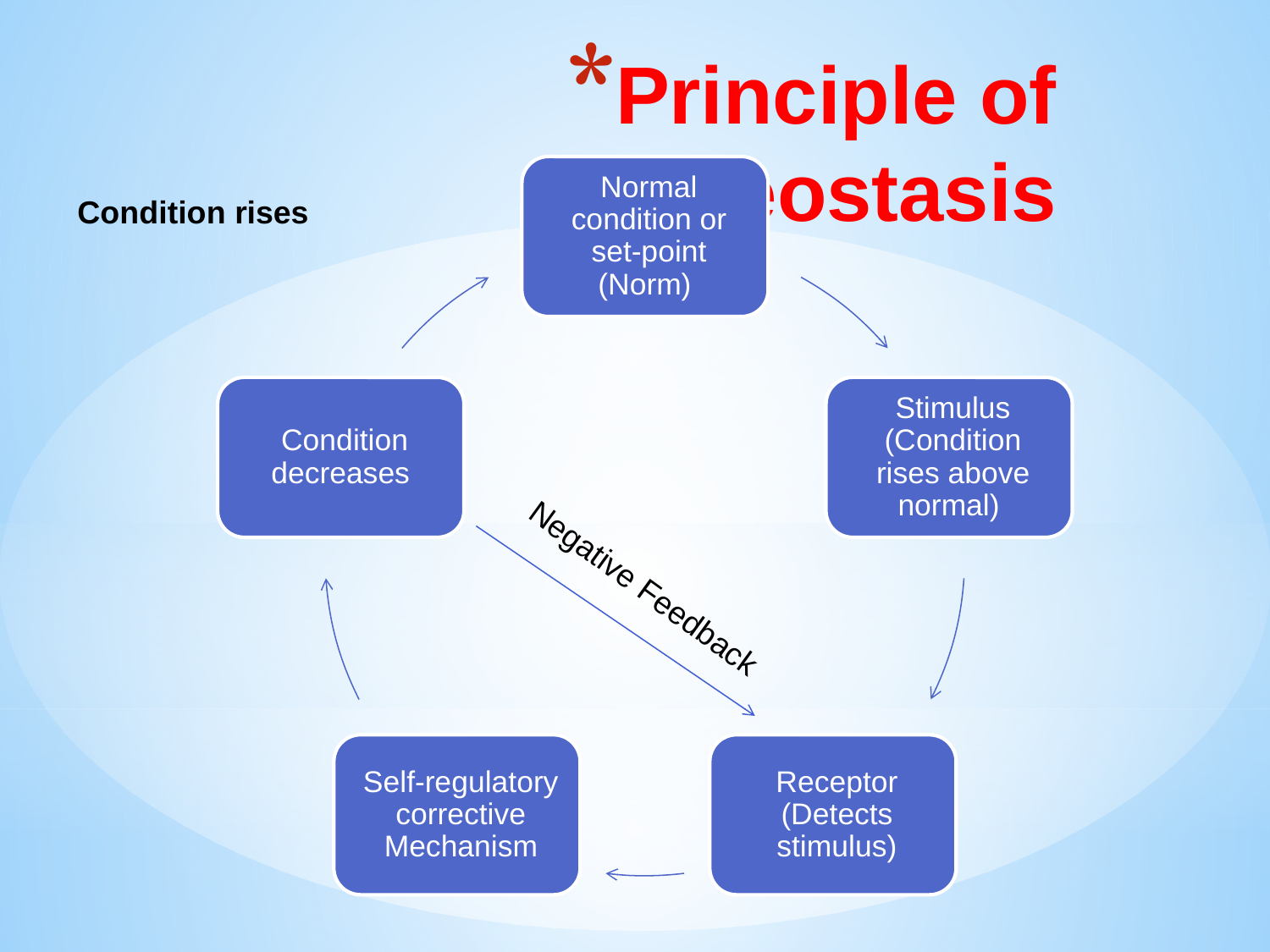

# Principle of homeostasis
Normal condition or set-point (Norm)
Stimulus (Condition rises above normal)
Receptor (Detects stimulus)
Self-regulatory corrective Mechanism
Condition decreases
Condition rises
Negative Feedback